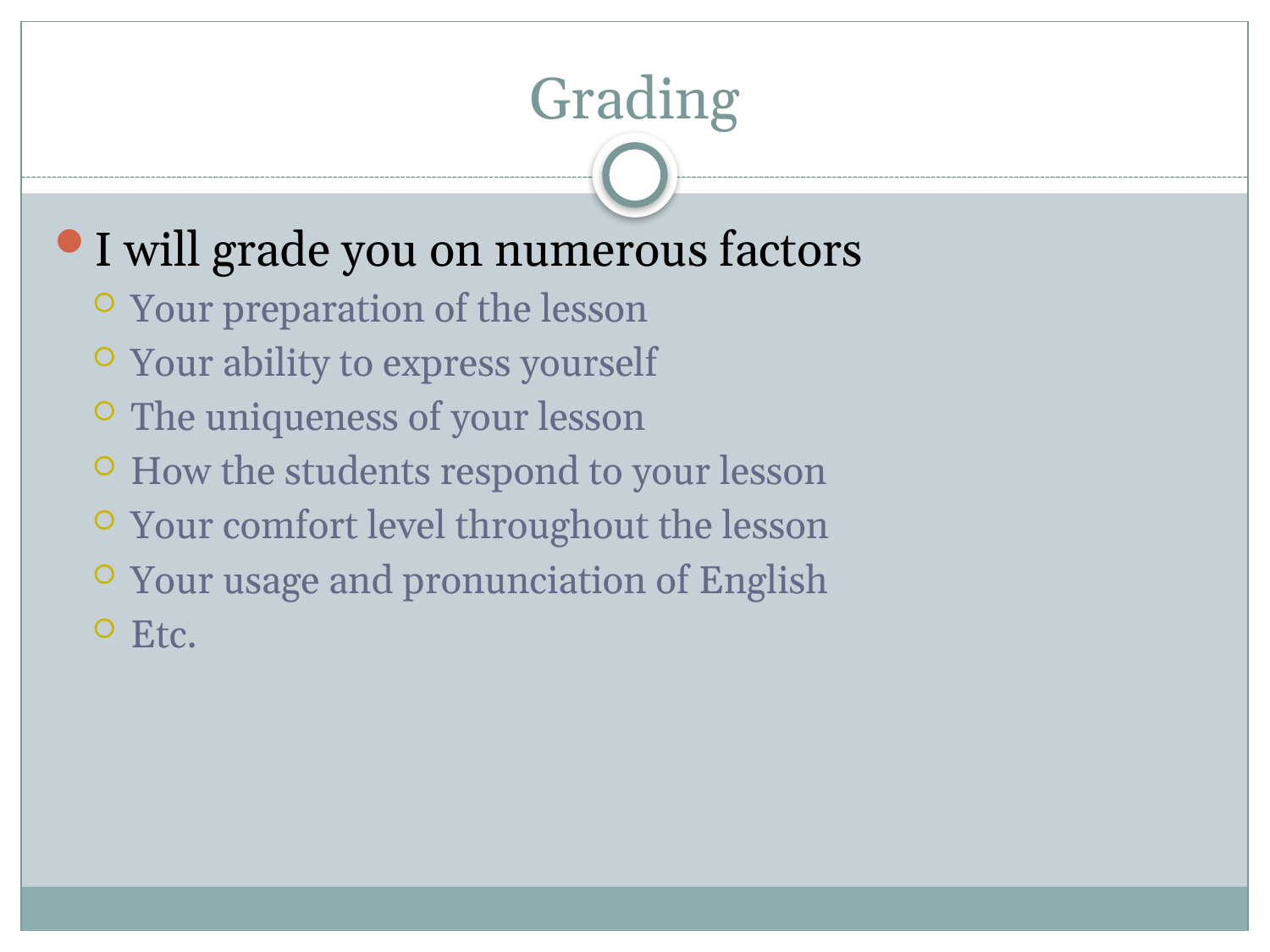

# Grading
I will grade you on numerous factors
Your preparation of the lesson
Your ability to express yourself
The uniqueness of your lesson
How the students respond to your lesson
Your comfort level throughout the lesson
Your usage and pronunciation of English
Etc.